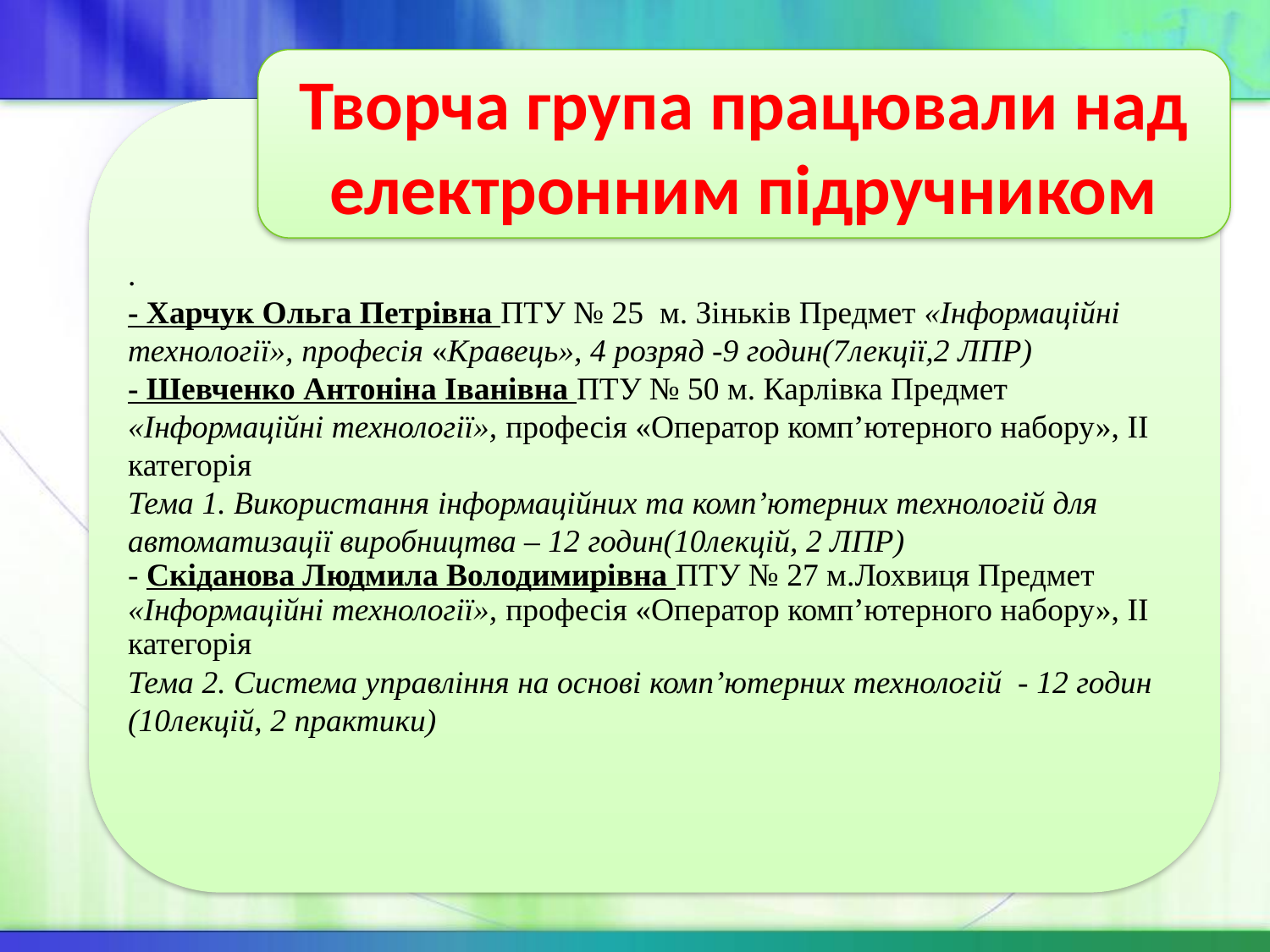

Творча група працювали над електронним підручником
#
.
- Харчук Ольга Петрівна ПТУ № 25  м. Зіньків Предмет «Інформаційні технології», професія «Кравець», 4 розряд -9 годин(7лекції,2 ЛПР)
- Шевченко Антоніна Іванівна ПТУ № 50 м. Карлівка Предмет «Інформаційні технології», професія «Оператор комп’ютерного набору», ІІ категорія
Тема 1. Використання інформаційних та комп’ютерних технологій для автоматизації виробництва – 12 годин(10лекцій, 2 ЛПР)
- Скіданова Людмила Володимирівна ПТУ № 27 м.Лохвиця Предмет «Інформаційні технології», професія «Оператор комп’ютерного набору», ІІ категорія
Тема 2. Система управління на основі комп’ютерних технологій  - 12 годин (10лекцій, 2 практики)